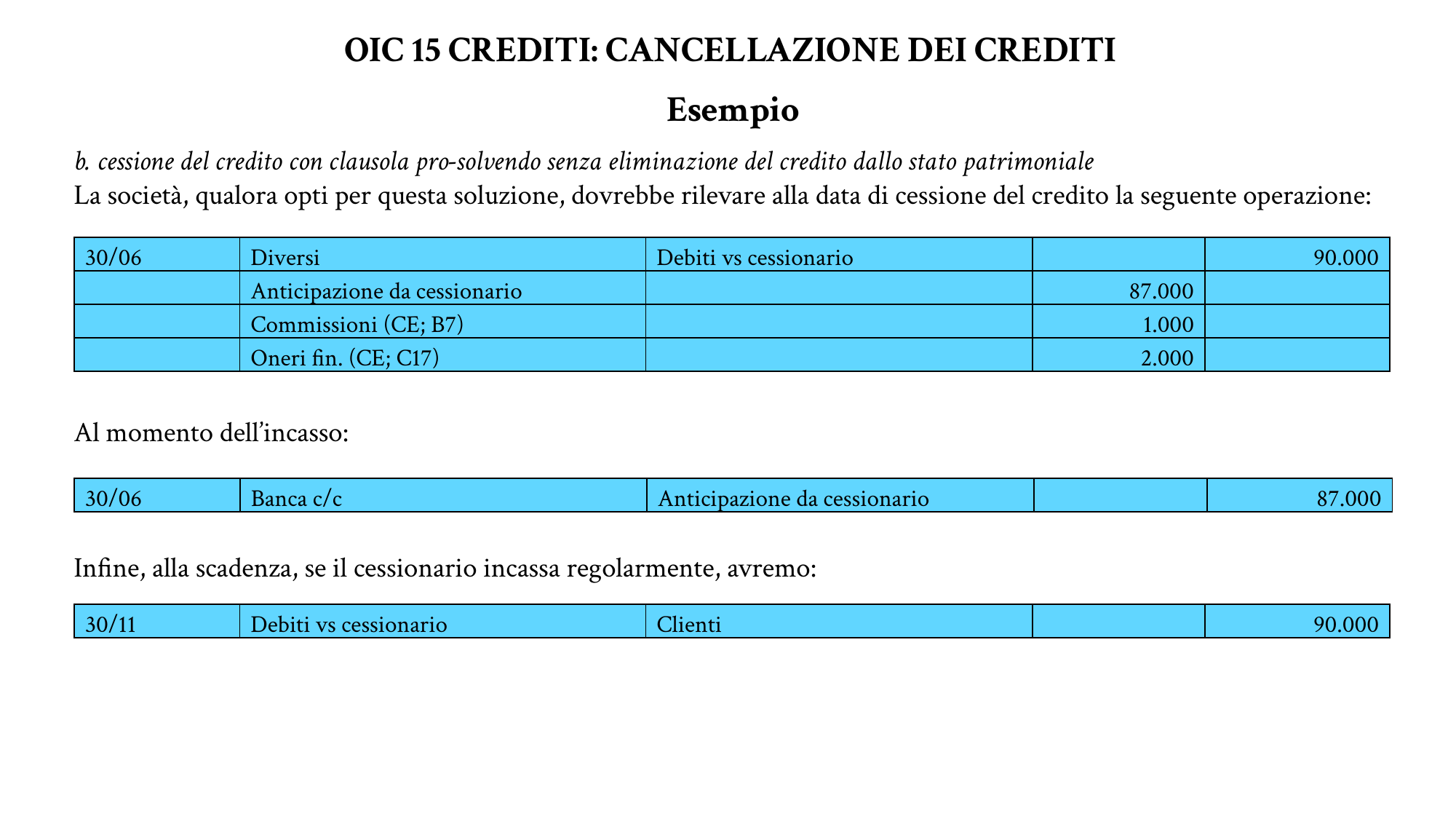

OIC 15 CREDITI: CANCELLAZIONE DEI CREDITI
Esempio
b. cessione del credito con clausola pro-solvendo senza eliminazione del credito dallo stato patrimoniale
La società, qualora opti per questa soluzione, dovrebbe rilevare alla data di cessione del credito la seguente operazione:

Al momento dell’incasso:

Infine, alla scadenza, se il cessionario incassa regolarmente, avremo:
| 30/06 | Diversi | Debiti vs cessionario |  | 90.000 |
| --- | --- | --- | --- | --- |
|  | Anticipazione da cessionario |  | 87.000 |  |
|  | Commissioni (CE; B7) |  | 1.000 |  |
|  | Oneri fin. (CE; C17) |  | 2.000 |  |
| 30/06 | Banca c/c | Anticipazione da cessionario |  | 87.000 |
| --- | --- | --- | --- | --- |
| 30/11 | Debiti vs cessionario | Clienti |  | 90.000 |
| --- | --- | --- | --- | --- |